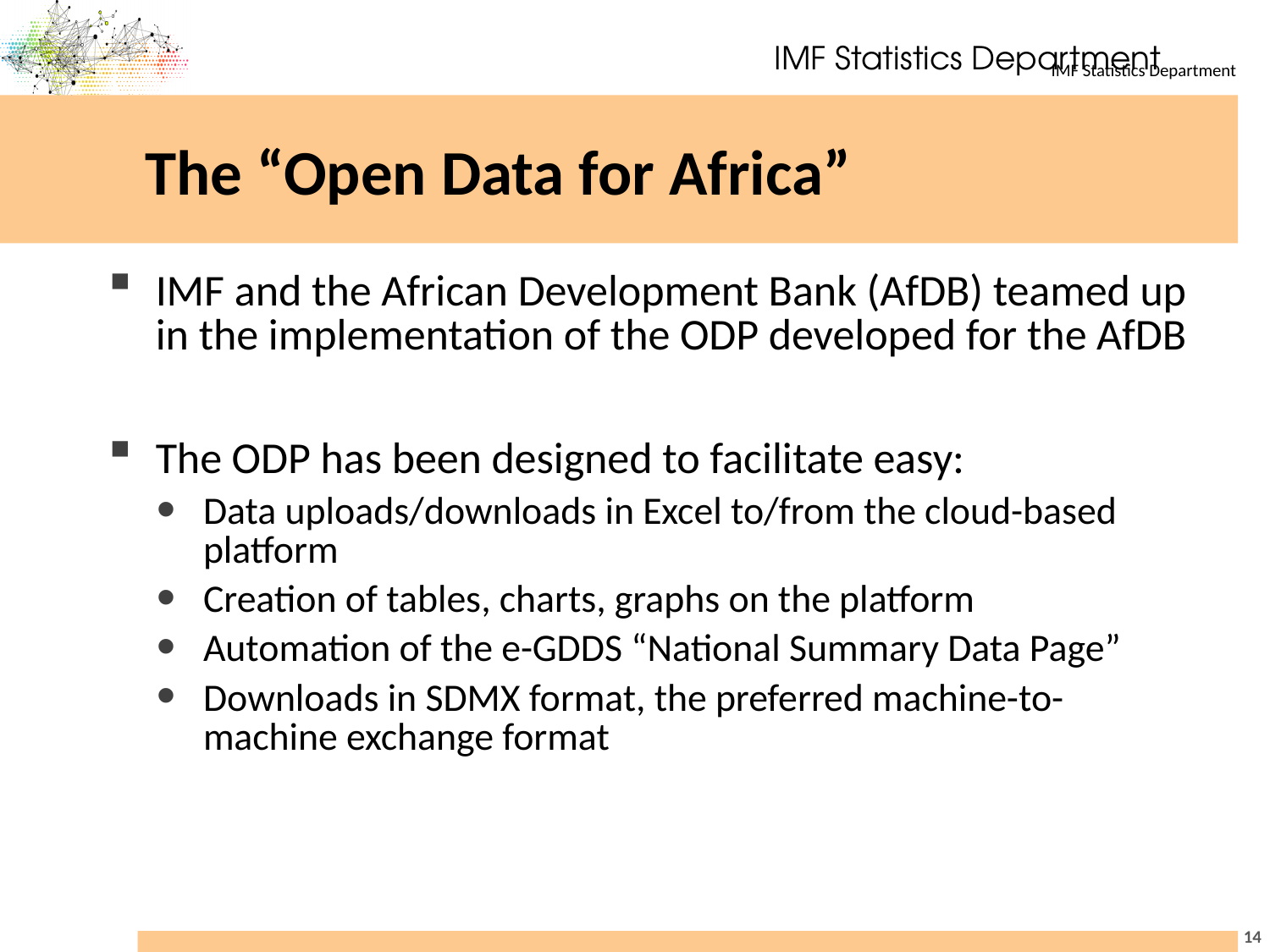

IMF Statistics Department
# The “Open Data for Africa”
IMF and the African Development Bank (AfDB) teamed up in the implementation of the ODP developed for the AfDB

The ODP has been designed to facilitate easy:
Data uploads/downloads in Excel to/from the cloud-based platform
Creation of tables, charts, graphs on the platform
Automation of the e-GDDS “National Summary Data Page”
Downloads in SDMX format, the preferred machine-to-machine exchange format

14